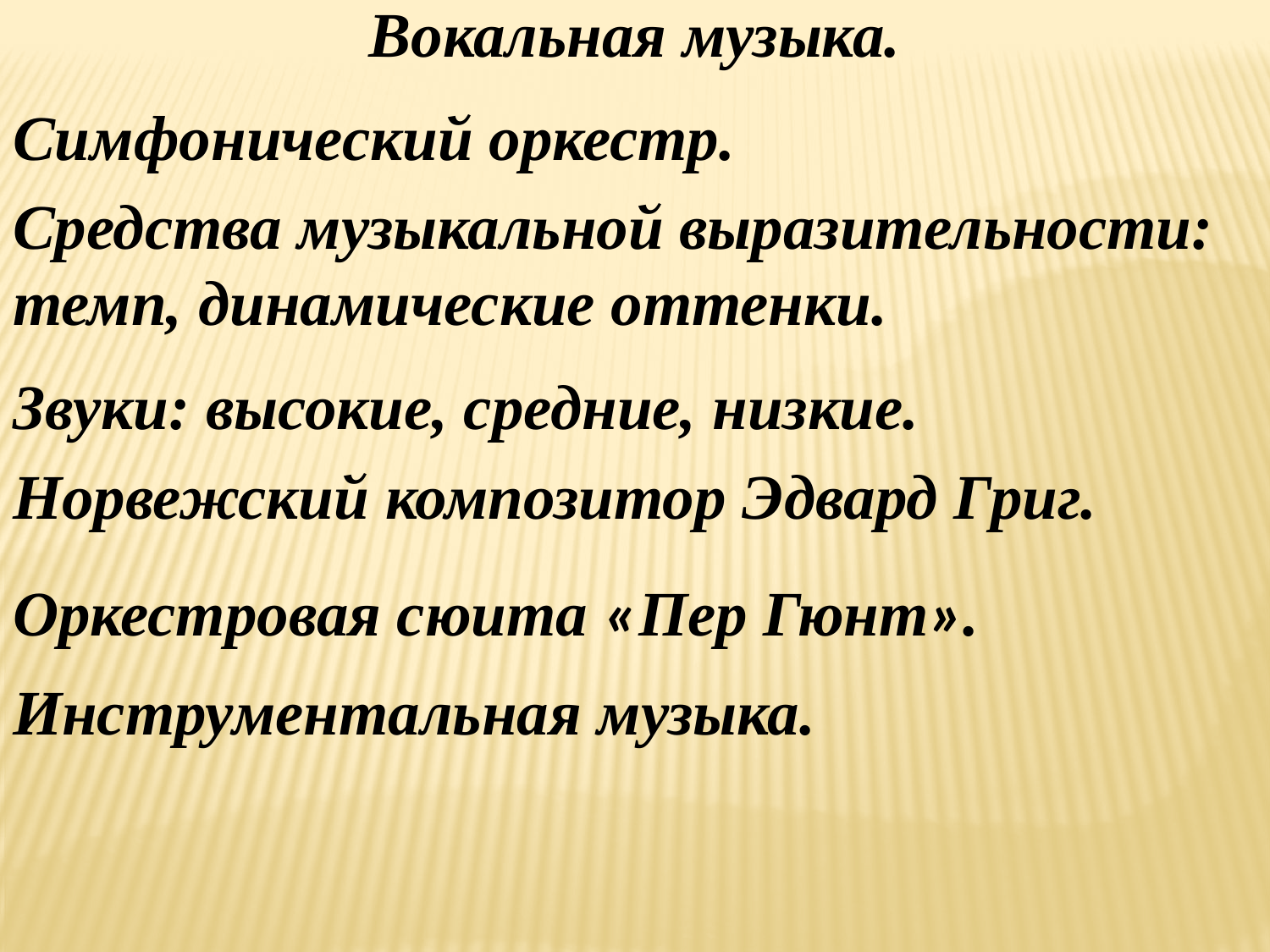

Вокальная музыка.
Симфонический оркестр.
Средства музыкальной выразительности: темп, динамические оттенки.
Звуки: высокие, средние, низкие.
Норвежский композитор Эдвард Григ.
Оркестровая сюита «Пер Гюнт».
Инструментальная музыка.